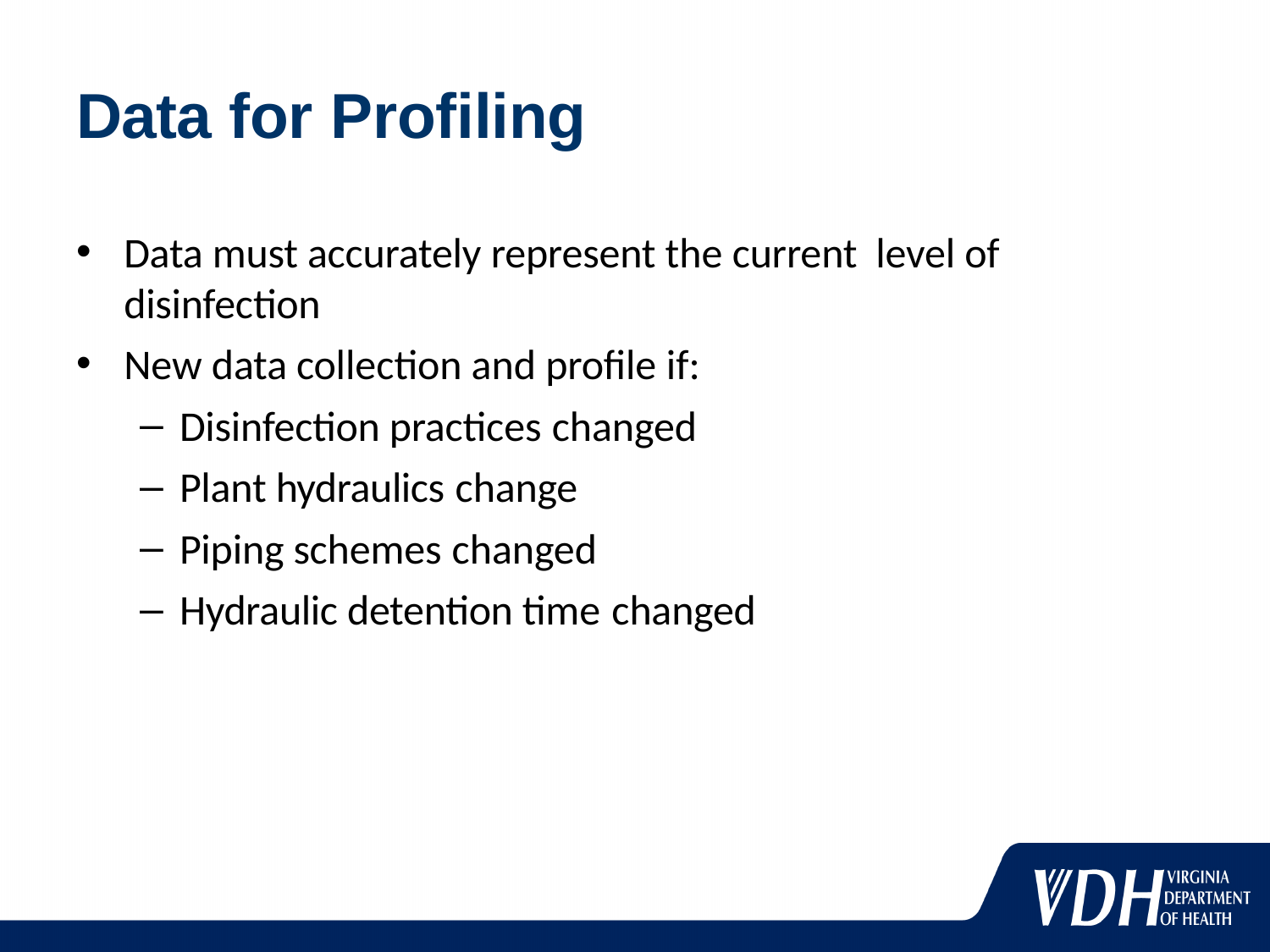

# Data for Profiling
Data must accurately represent the current  level of disinfection
New data collection and profile if:
Disinfection practices changed
Plant hydraulics change
Piping schemes changed
Hydraulic detention time changed